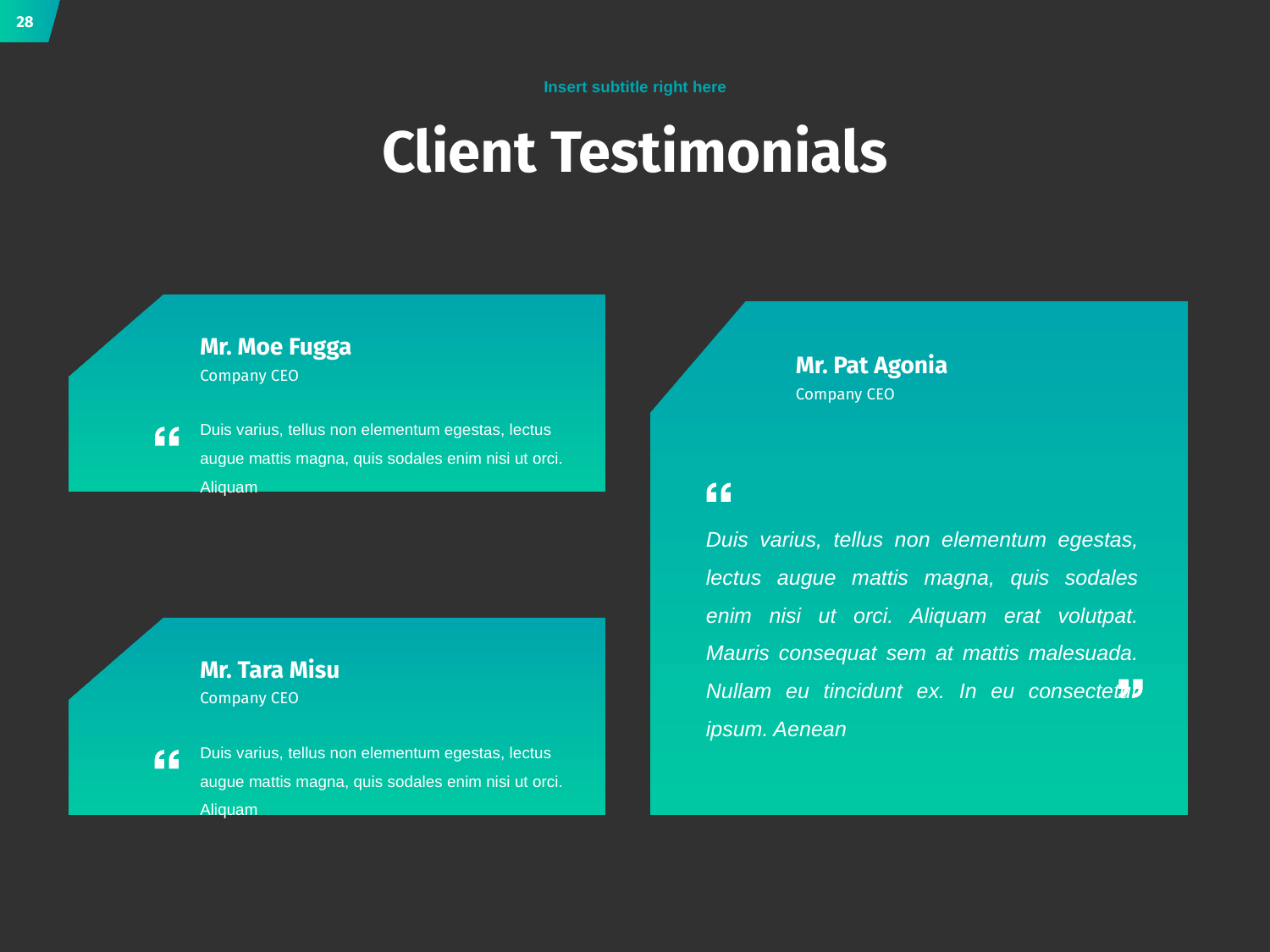

28
Insert subtitle right here
# Client Testimonials

Mr. Moe Fugga
Mr. Pat Agonia
Company CEO
Company CEO
Duis varius, tellus non elementum egestas, lectus augue mattis magna, quis sodales enim nisi ut orci. Aliquam

Duis varius, tellus non elementum egestas, lectus augue mattis magna, quis sodales enim nisi ut orci. Aliquam erat volutpat. Mauris consequat sem at mattis malesuada. Nullam eu tincidunt ex. In eu consectetur ipsum. Aenean

Mr. Tara Misu

Company CEO
Duis varius, tellus non elementum egestas, lectus augue mattis magna, quis sodales enim nisi ut orci. Aliquam